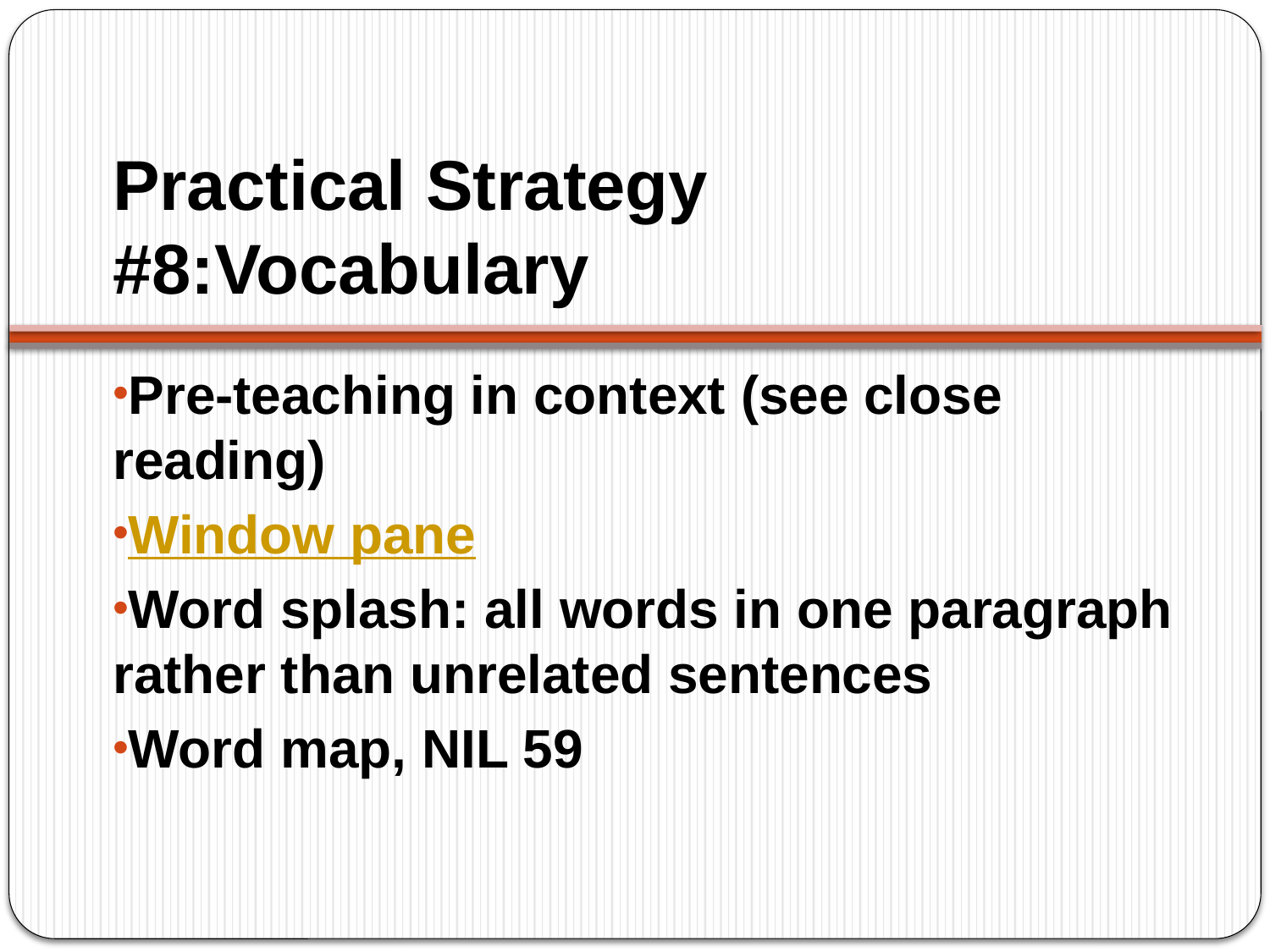

# Practical Strategy #8:Vocabulary
Pre-teaching in context (see close reading)
Window pane
Word splash: all words in one paragraph rather than unrelated sentences
Word map, NIL 59